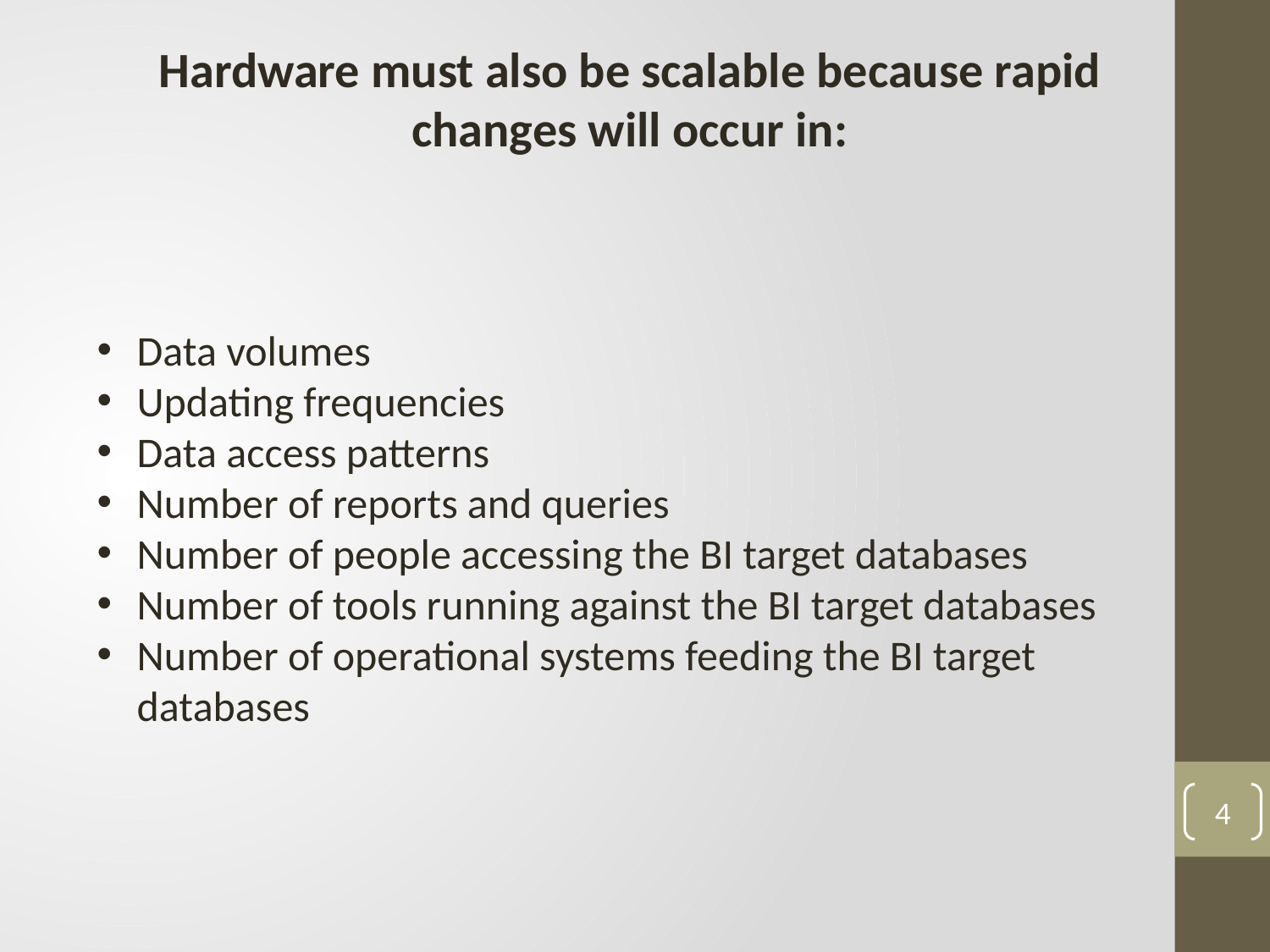

Hardware must also be scalable because rapid changes will occur in:
Data volumes
Updating frequencies
Data access patterns
Number of reports and queries
Number of people accessing the BI target databases
Number of tools running against the BI target databases
Number of operational systems feeding the BI target databases
4